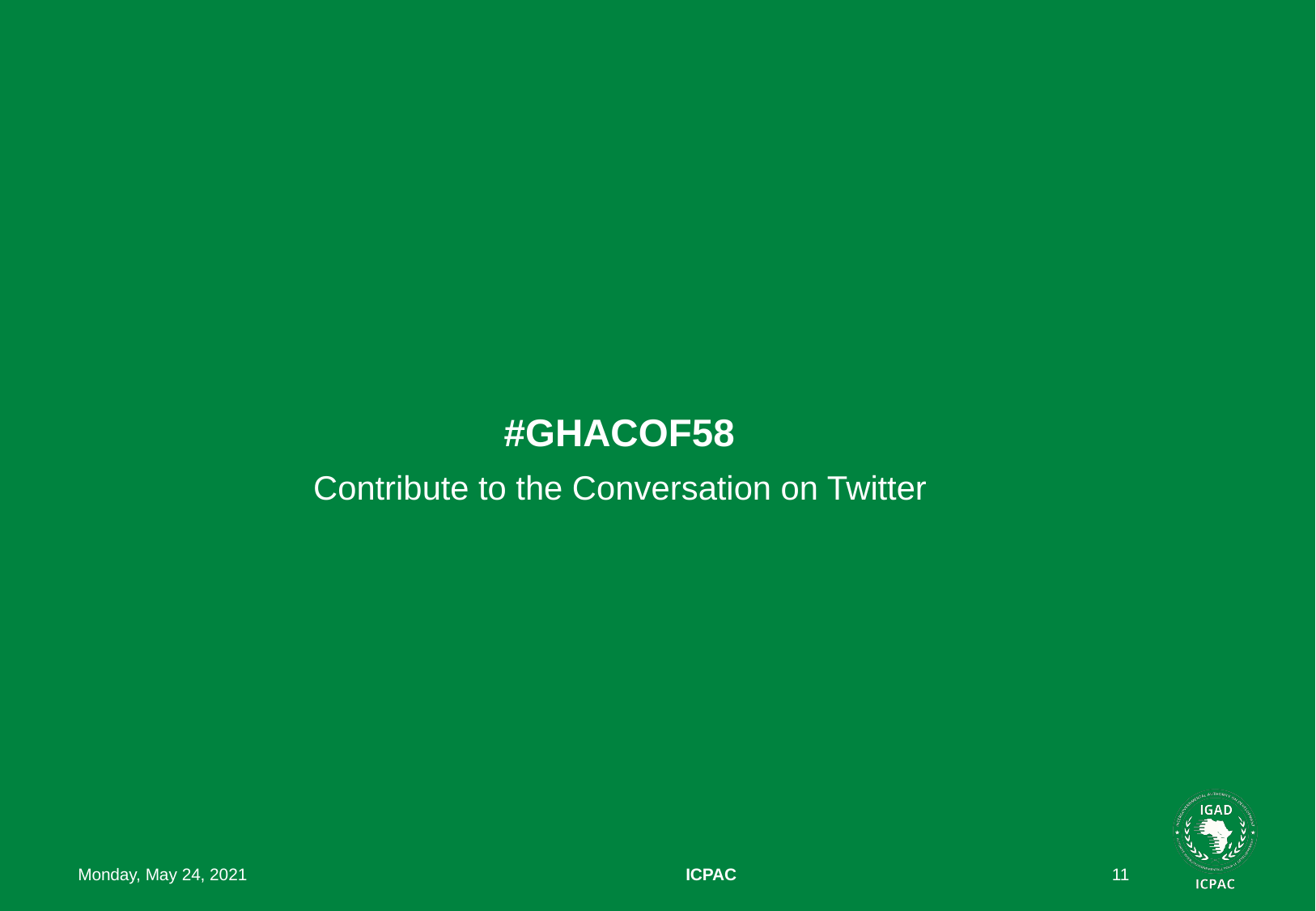

# #ghacof58
Contribute to the Conversation on Twitter
Monday, May 24, 2021
ICPAC
11